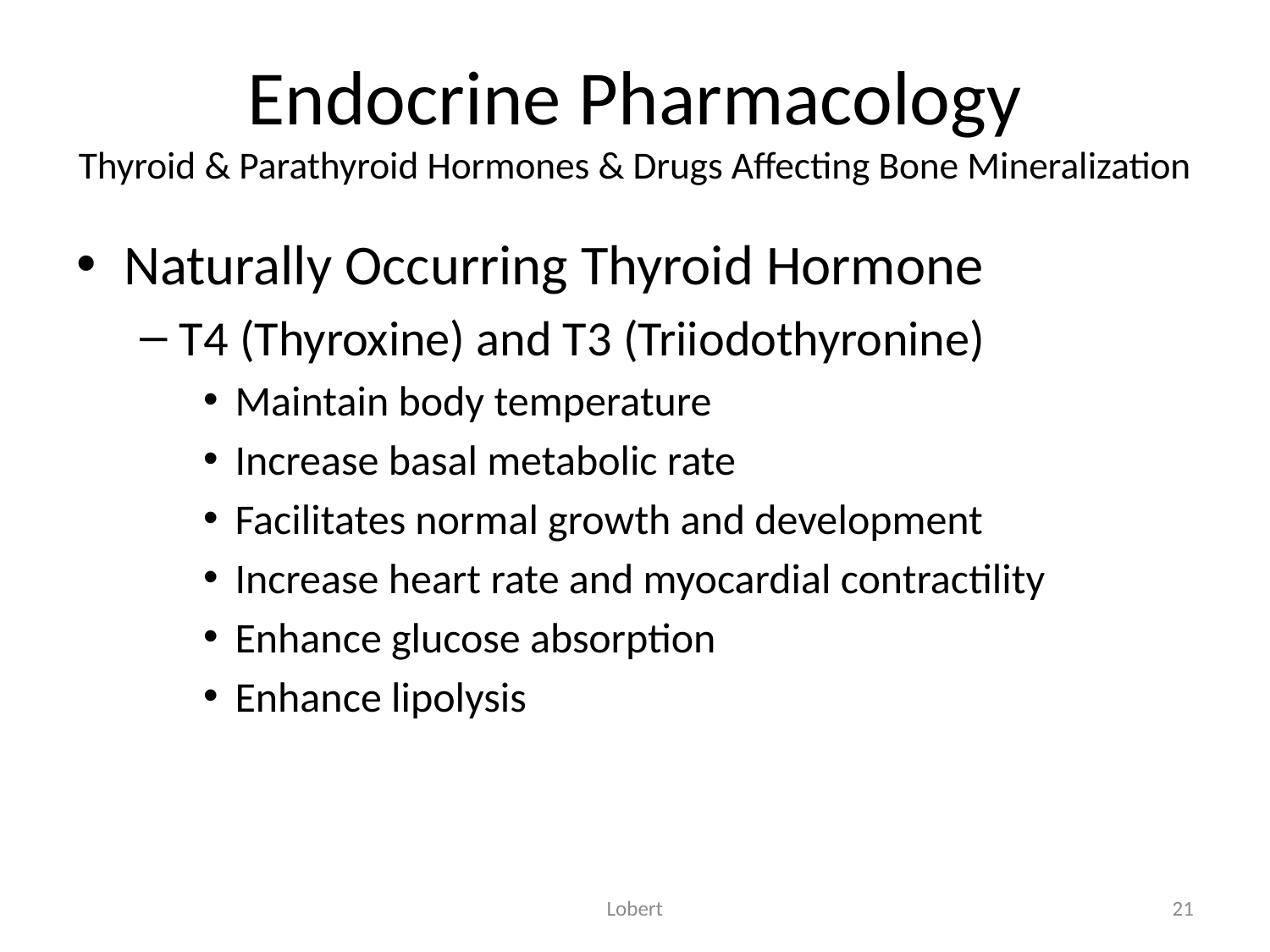

# Endocrine Pharmacology Thyroid & Parathyroid Hormones & Drugs Affecting Bone Mineralization
Naturally Occurring Thyroid Hormone
T4 (Thyroxine) and T3 (Triiodothyronine)
Maintain body temperature
Increase basal metabolic rate
Facilitates normal growth and development
Increase heart rate and myocardial contractility
Enhance glucose absorption
Enhance lipolysis
Lobert
21